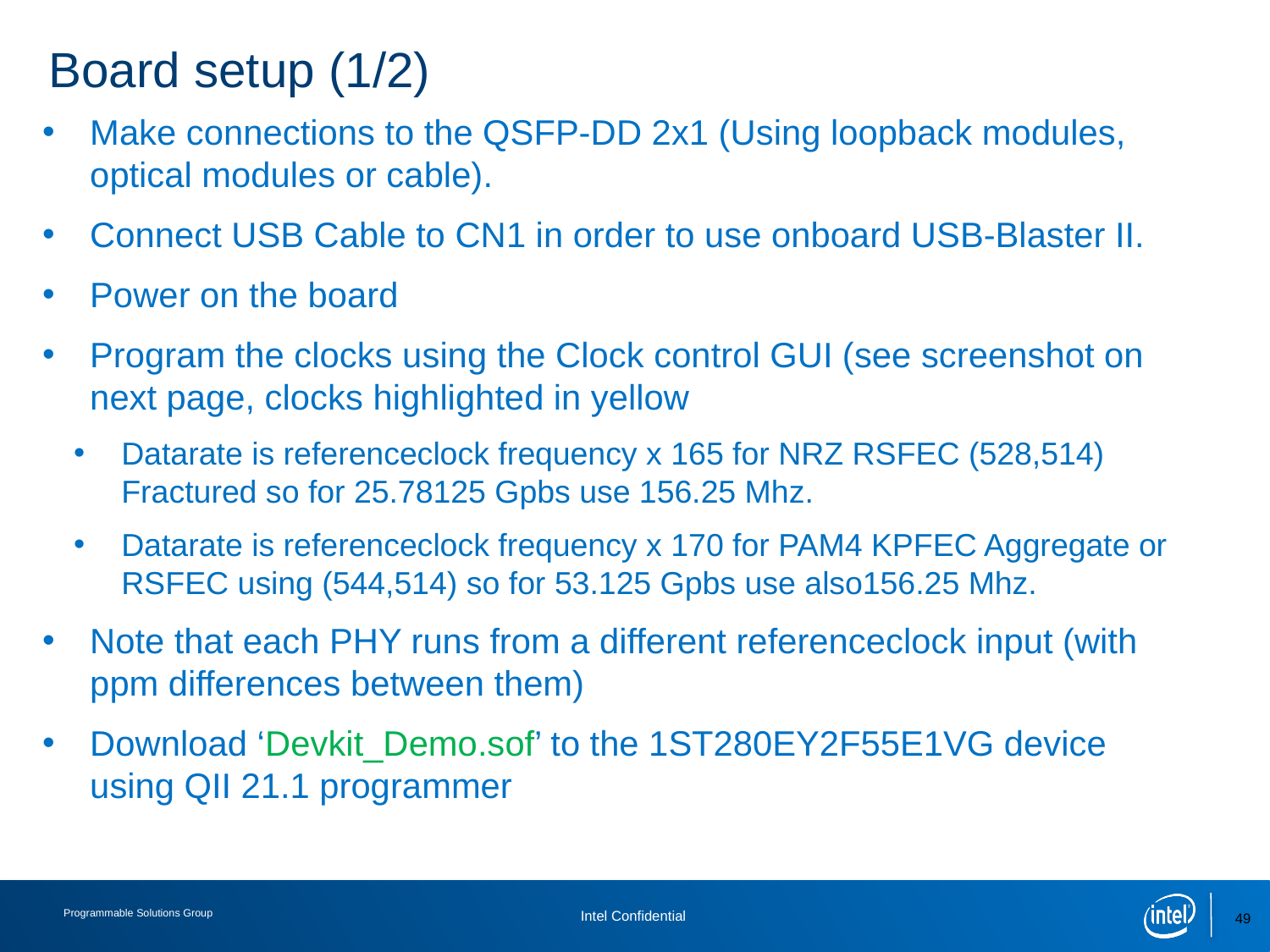

# Board setup (1/2)
Make connections to the QSFP-DD 2x1 (Using loopback modules, optical modules or cable).
Connect USB Cable to CN1 in order to use onboard USB-Blaster II.
Power on the board
Program the clocks using the Clock control GUI (see screenshot on next page, clocks highlighted in yellow
Datarate is referenceclock frequency x 165 for NRZ RSFEC (528,514) Fractured so for 25.78125 Gpbs use 156.25 Mhz.
Datarate is referenceclock frequency x 170 for PAM4 KPFEC Aggregate or RSFEC using (544,514) so for 53.125 Gpbs use also156.25 Mhz.
Note that each PHY runs from a different referenceclock input (with ppm differences between them)
Download ‘Devkit_Demo.sof’ to the 1ST280EY2F55E1VG device using QII 21.1 programmer

49